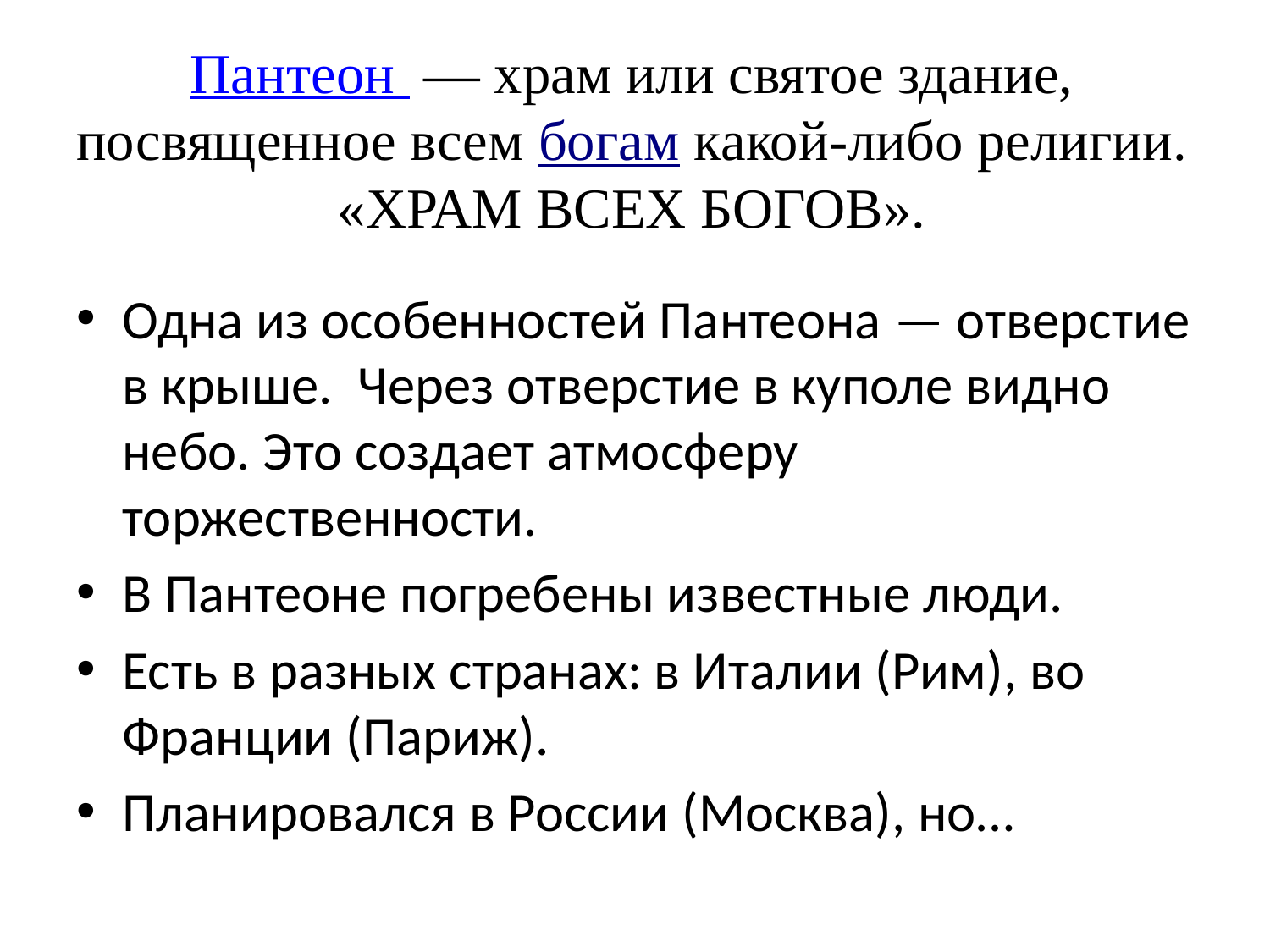

# Пантеон  — храм или святое здание, посвященное всем богам какой-либо религии. «ХРАМ ВСЕХ БОГОВ».
Одна из особенностей Пантеона — отверстие в крыше.  Через отверстие в куполе видно небо. Это создает атмосферу торжественности.
В Пантеоне погребены известные люди.
Есть в разных странах: в Италии (Рим), во Франции (Париж).
Планировался в России (Москва), но…